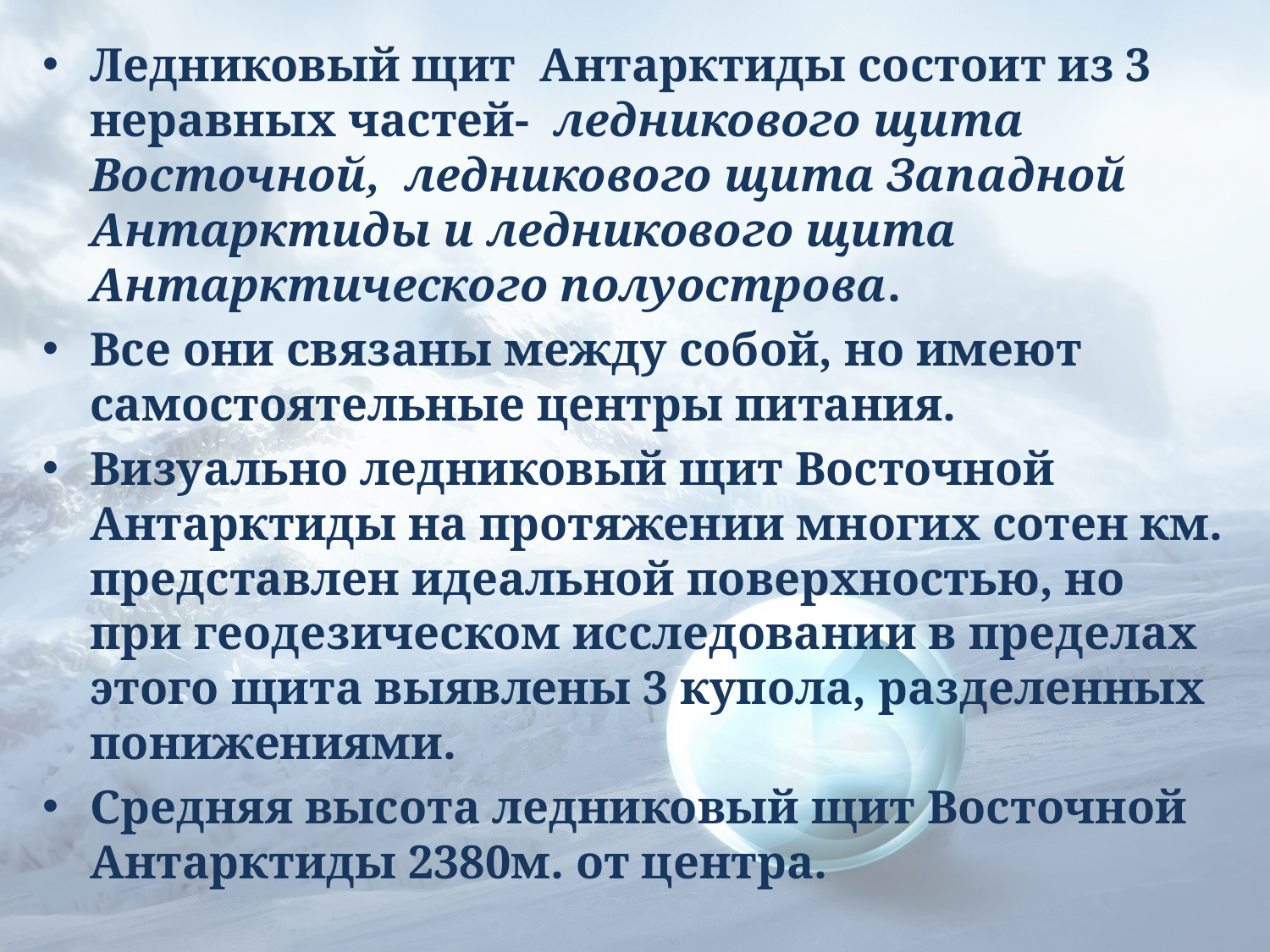

Ледниковый щит  Антарктиды состоит из 3 неравных частей-  ледникового щита Восточной,  ледникового щита Западной Антарктиды и ледникового щита Антарктического полуострова.
Все они связаны между собой, но имеют самостоятельные центры питания.
Визуально ледниковый щит Восточной Антарктиды на протяжении многих сотен км. представлен идеальной поверхностью, но при геодезическом исследовании в пределах этого щита выявлены 3 купола, разделенных понижениями.
Средняя высота ледниковый щит Восточной Антарктиды 2380м. от центра.